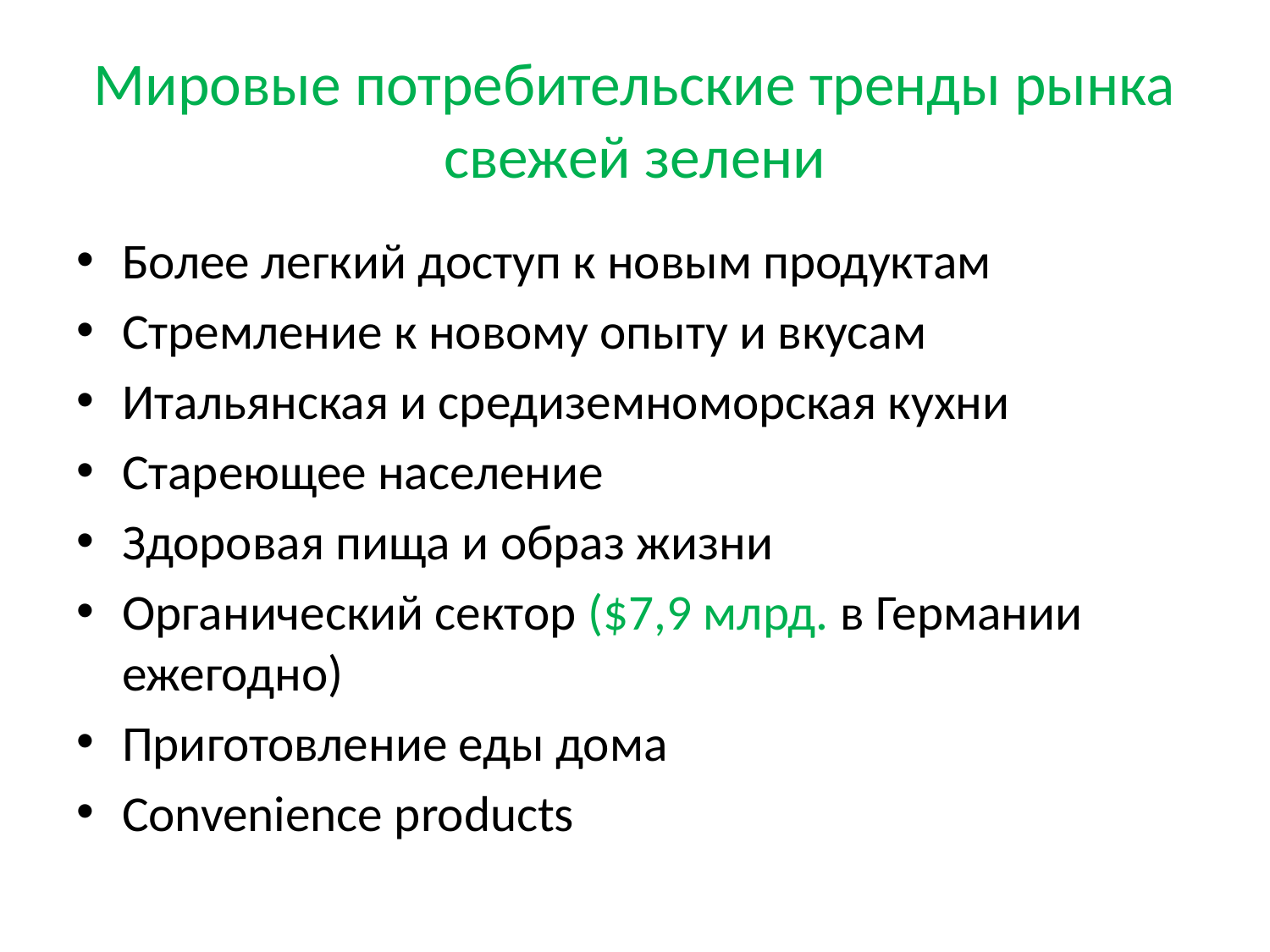

# Мировые потребительские тренды рынка свежей зелени
Более легкий доступ к новым продуктам
Стремление к новому опыту и вкусам
Итальянская и средиземноморская кухни
Стареющее население
Здоровая пища и образ жизни
Органический сектор ($7,9 млрд. в Германии ежегодно)
Приготовление еды дома
Convenience products